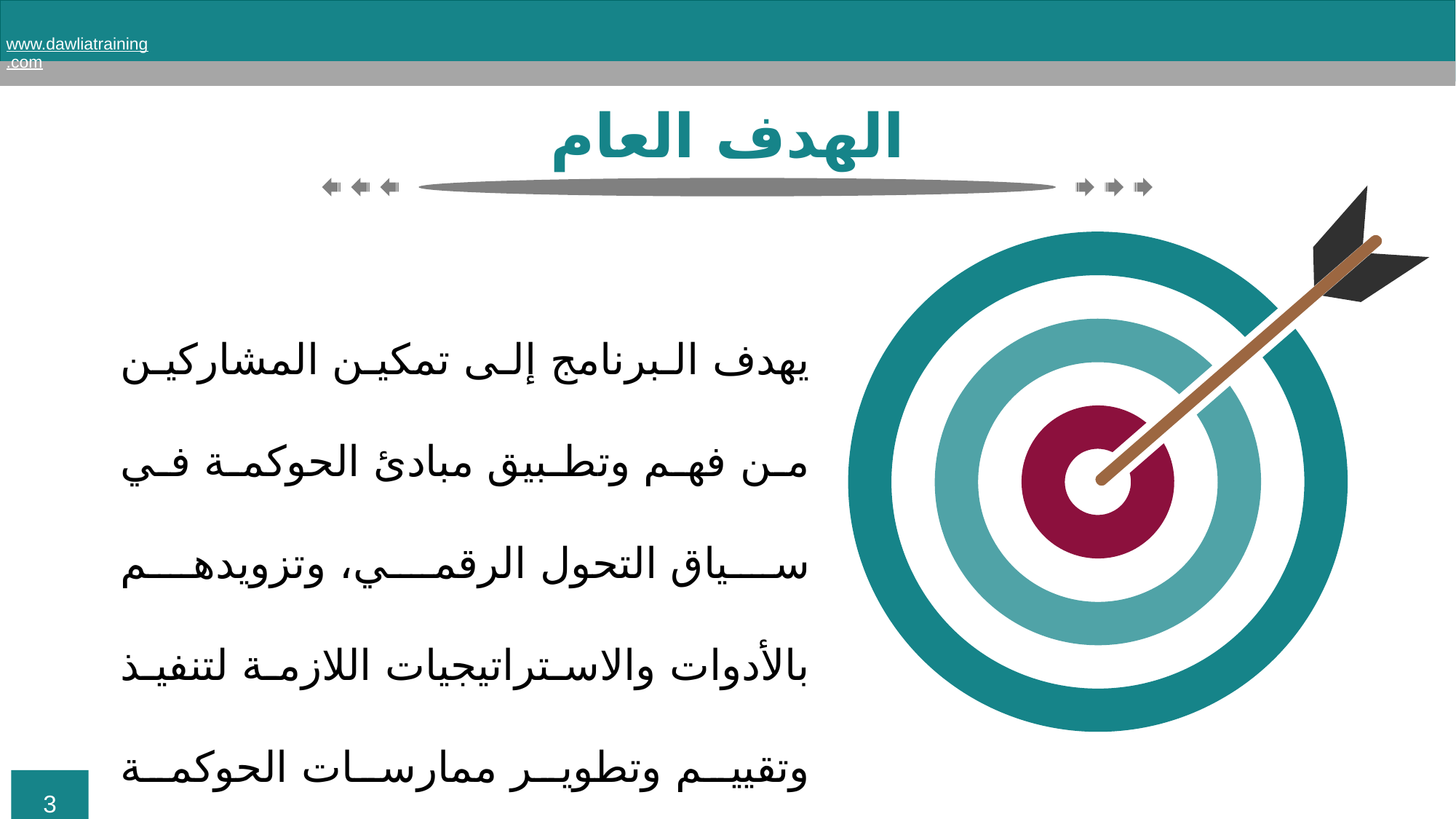

www.dawliatraining.com
الهدف العام

يهدف البرنامج إلى تمكين المشاركين من فهم وتطبيق مبادئ الحوكمة في سياق التحول الرقمي، وتزويدهم بالأدوات والاستراتيجيات اللازمة لتنفيذ وتقييم وتطوير ممارسات الحوكمة الرقمية في مؤسساتهم.